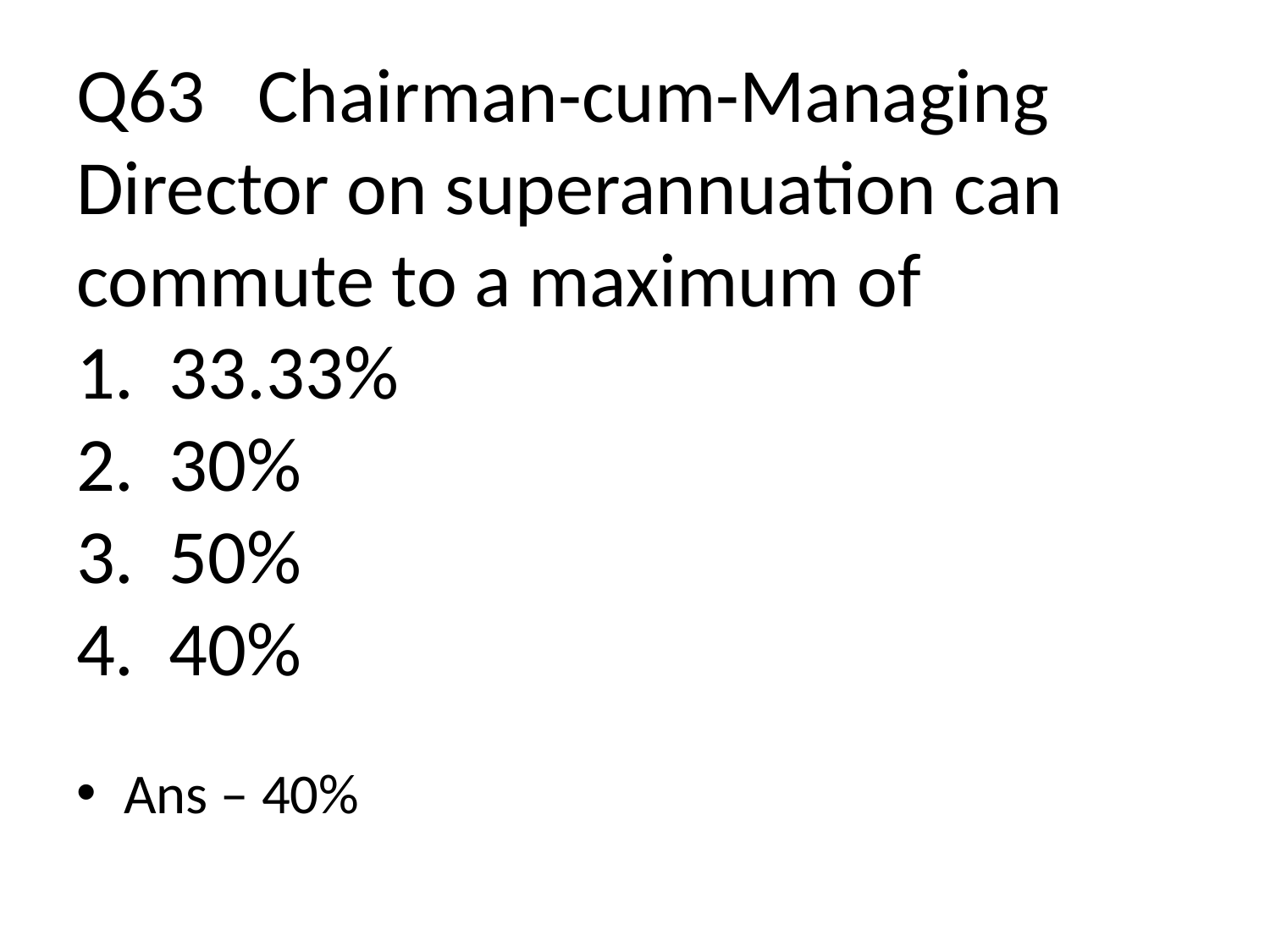

# Q63   Chairman-cum-Managing Director on superannuation can commute to a maximum of 1.  33.33% 2.  30% 3.  50% 4.  40%
Ans – 40%